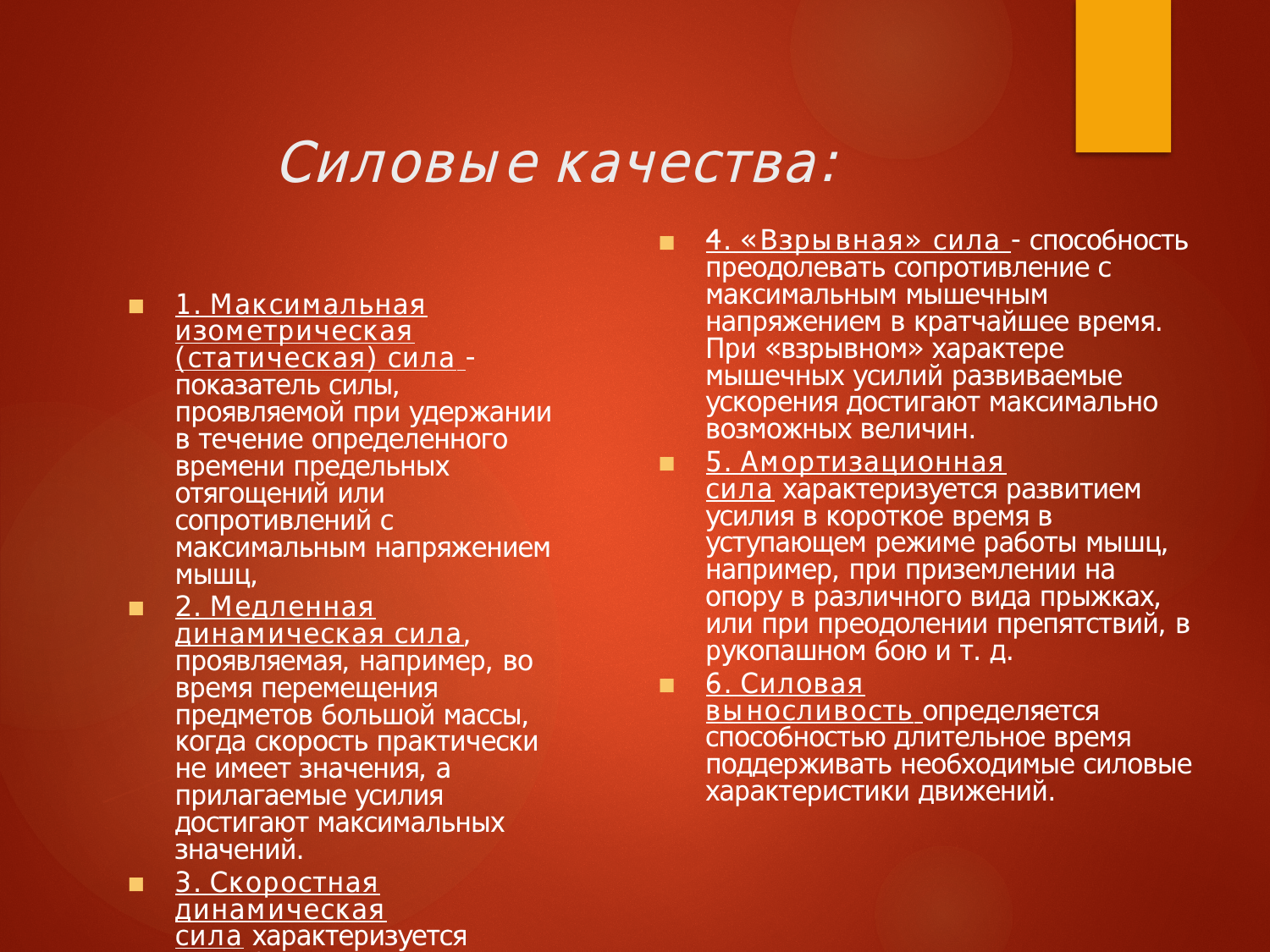

# Силовые качества:
4. «Взрывная» сила - способность преодолевать сопротивление с максимальным мышечным напряжением в кратчайшее время. При «взрывном» характере мышечных усилий развиваемые ускорения достигают максимально возможных величин.
5. Амортизационная сила характеризуется развитием усилия в короткое время в уступающем режиме работы мышц, например, при приземлении на опору в различного вида прыжках, или при преодолении препятствий, в рукопашном бою и т. д.
6. Силовая выносливость определяется способностью длительное время поддерживать необходимые силовые характеристики движений.
1. Максимальная изометрическая (статическая) сила - показатель силы, проявляемой при удержании в течение определенного времени предельных отягощений или сопротивлений с максимальным напряжением мышц,
2. Медленная динамическая сила, проявляемая, например, во время перемещения предметов большой массы, когда скорость практически не имеет значения, а прилагаемые усилия достигают максимальных значений.
3. Скоростная динамическая сила характеризуется способностью человека к перемещению в ограниченное время больших отягощений с ускорением ниже максимального.